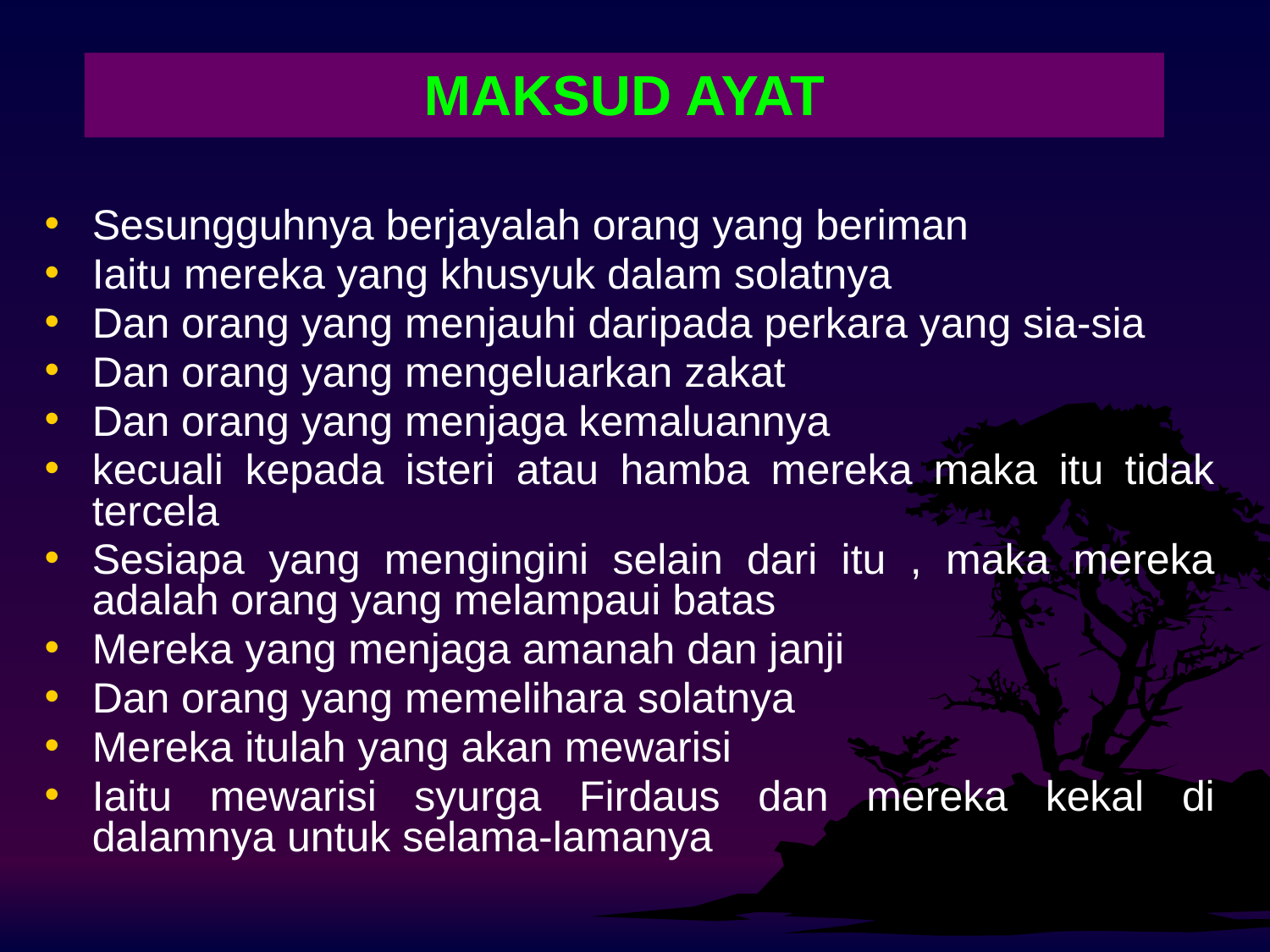

# MAKSUD AYAT
Sesungguhnya berjayalah orang yang beriman
Iaitu mereka yang khusyuk dalam solatnya
Dan orang yang menjauhi daripada perkara yang sia-sia
Dan orang yang mengeluarkan zakat
Dan orang yang menjaga kemaluannya
kecuali kepada isteri atau hamba mereka maka itu tidak tercela
Sesiapa yang mengingini selain dari itu , maka mereka adalah orang yang melampaui batas
Mereka yang menjaga amanah dan janji
Dan orang yang memelihara solatnya
Mereka itulah yang akan mewarisi
Iaitu mewarisi syurga Firdaus dan mereka kekal di dalamnya untuk selama-lamanya